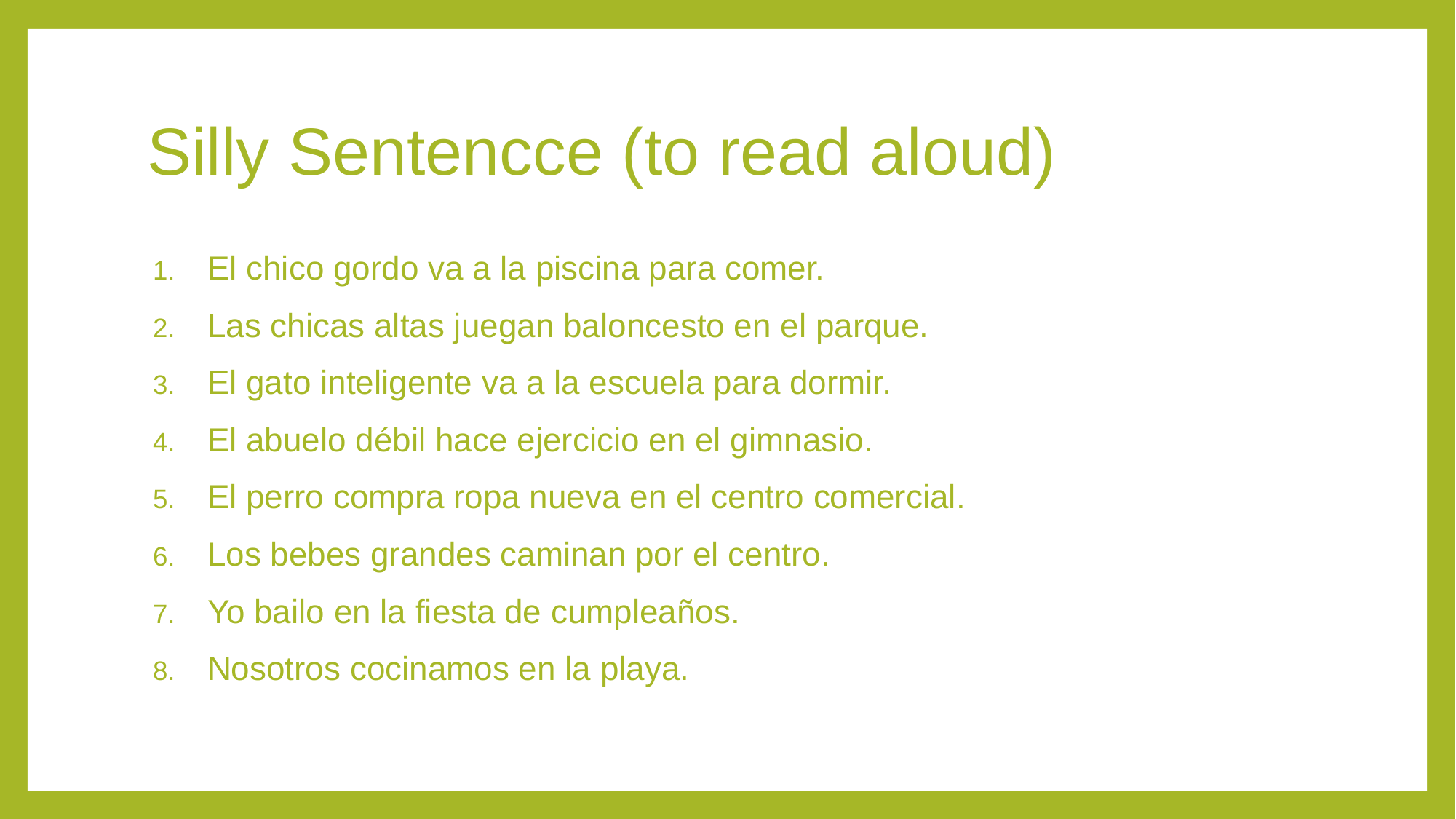

# Silly Sentencce (to read aloud)
El chico gordo va a la piscina para comer.
Las chicas altas juegan baloncesto en el parque.
El gato inteligente va a la escuela para dormir.
El abuelo débil hace ejercicio en el gimnasio.
El perro compra ropa nueva en el centro comercial.
Los bebes grandes caminan por el centro.
Yo bailo en la fiesta de cumpleaños.
Nosotros cocinamos en la playa.